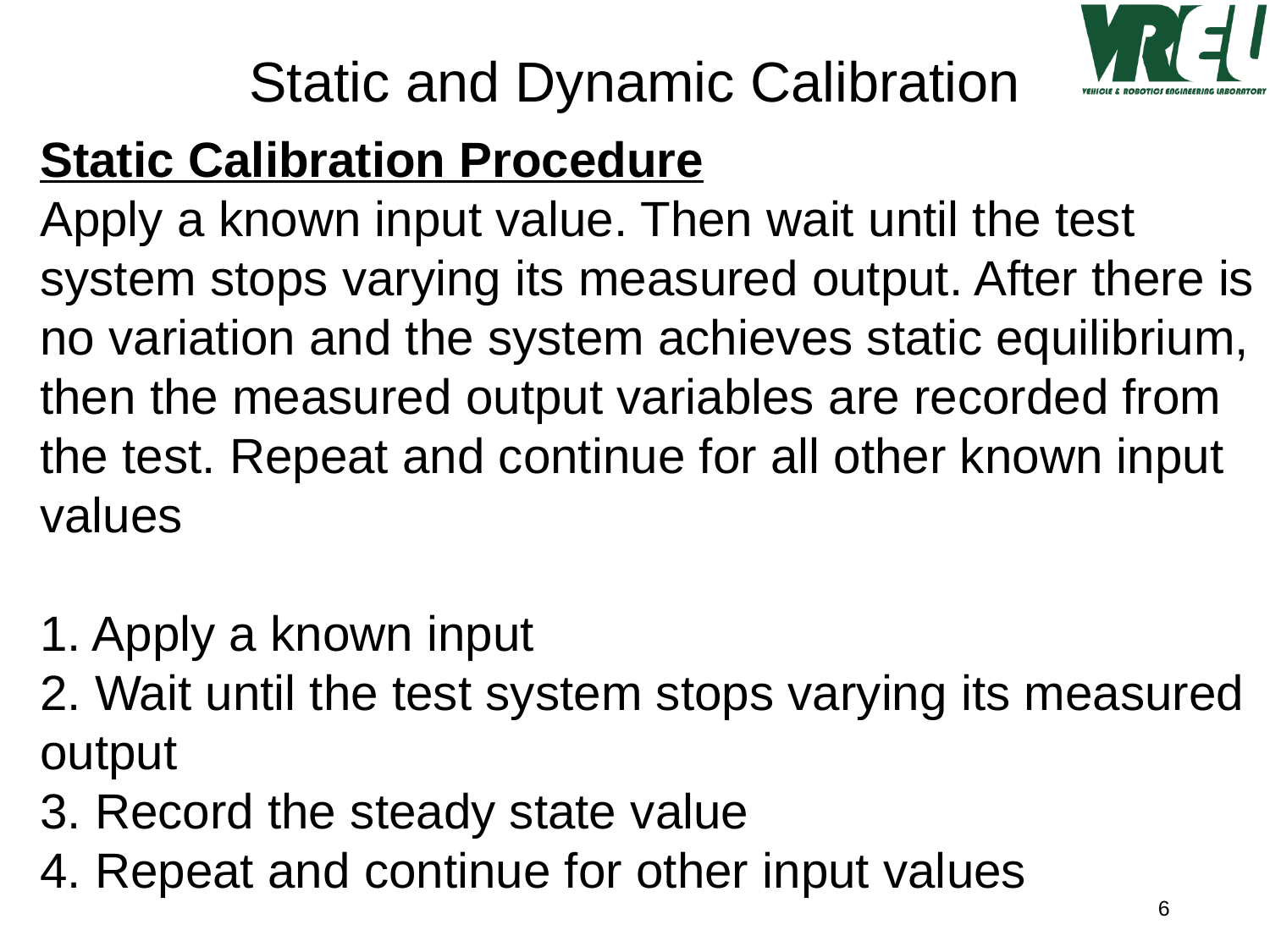

Static and Dynamic Calibration
Static Calibration Procedure
Apply a known input value. Then wait until the test system stops varying its measured output. After there is no variation and the system achieves static equilibrium, then the measured output variables are recorded from the test. Repeat and continue for all other known input values

1. Apply a known input
2. Wait until the test system stops varying its measured output
3. Record the steady state value
4. Repeat and continue for other input values

6